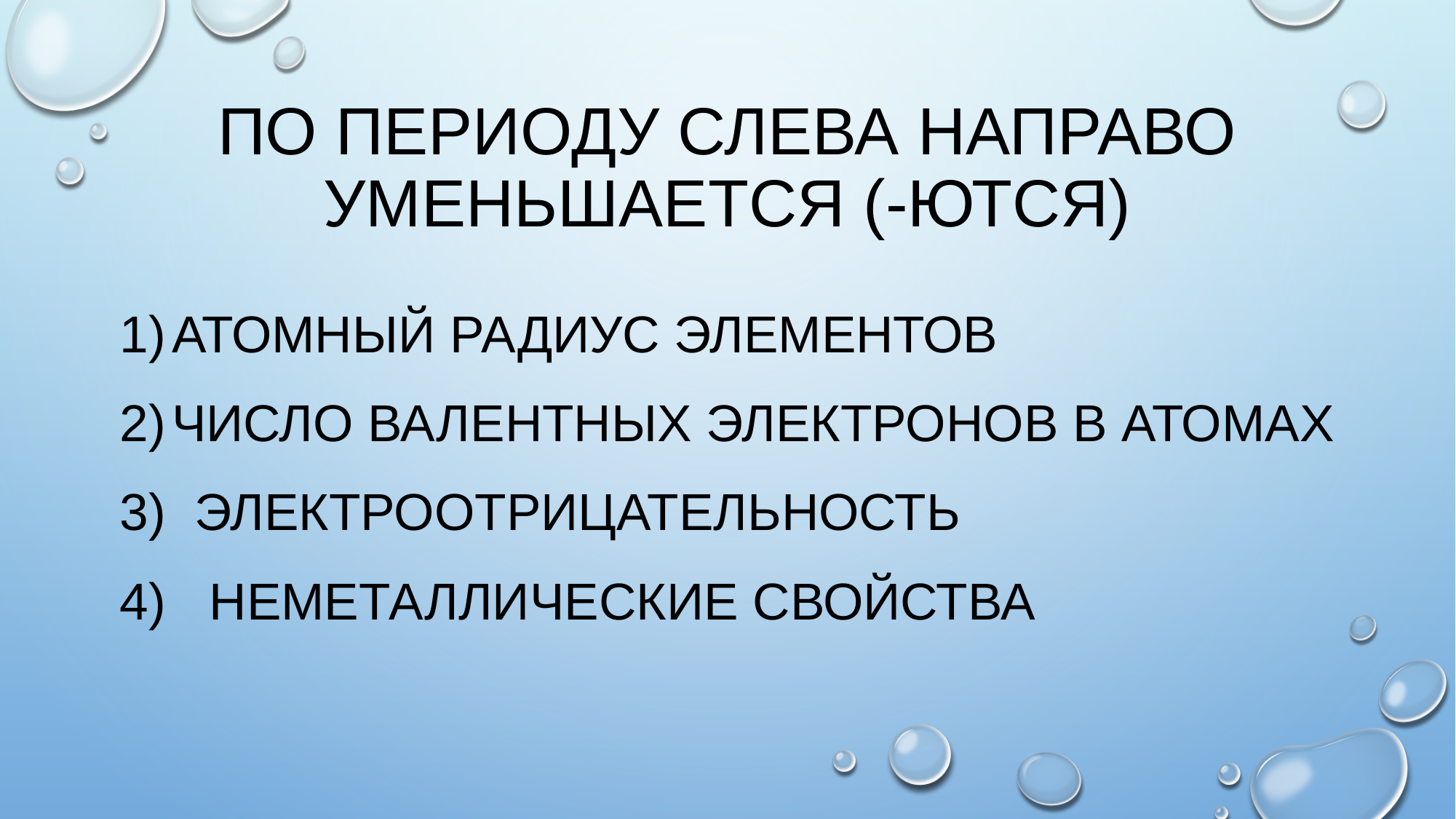

# По периоду слева направо уменьшается (-ются)
атомный радиус элементов
число валентных электронов в атомах
3)  электроотрицательность
4)   неметаллические свойства